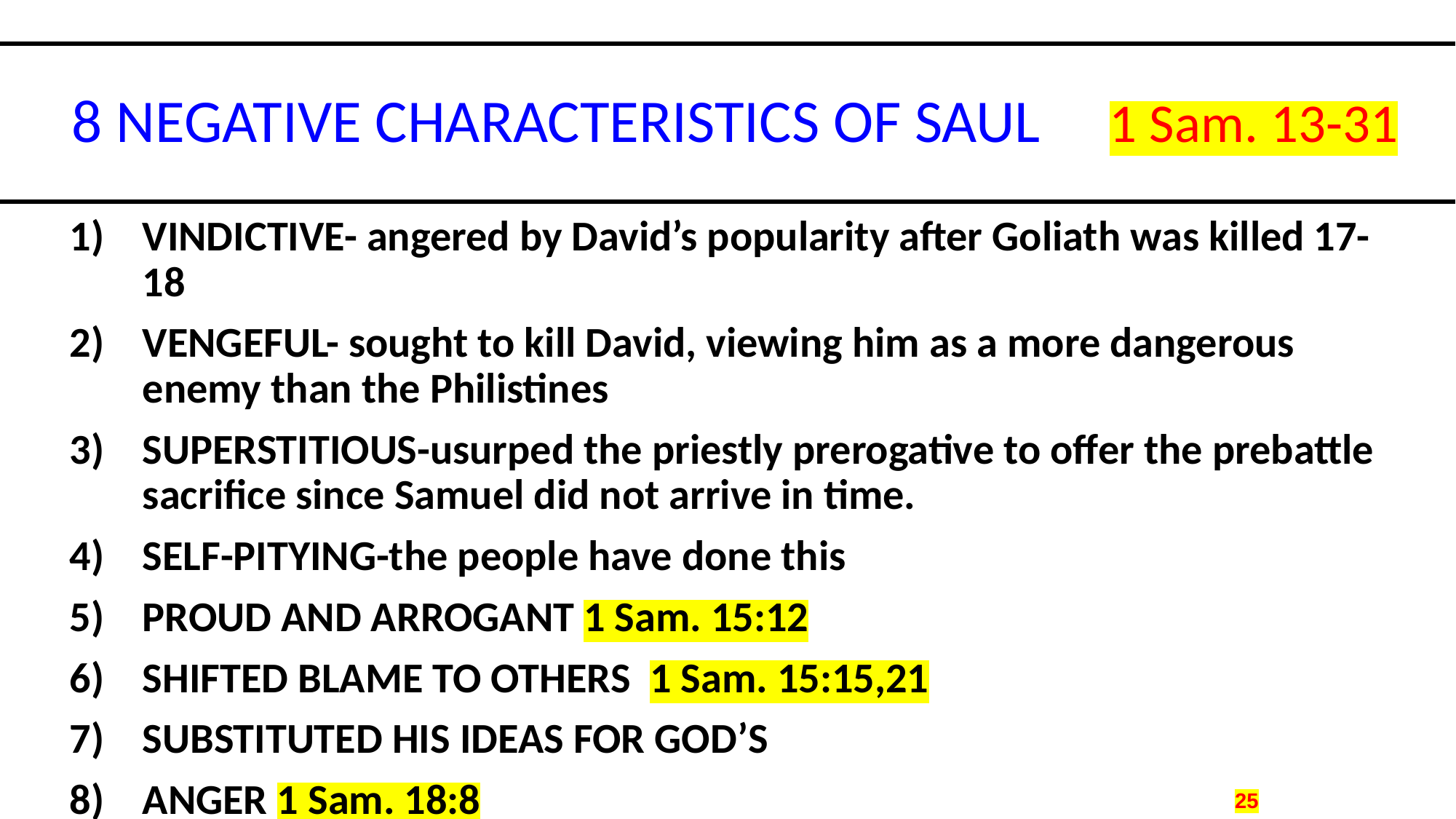

# 8 NEGATIVE CHARACTERISTICS OF SAUL     1 Sam. 13-31
VINDICTIVE- angered by David’s popularity after Goliath was killed 17-18
VENGEFUL- sought to kill David, viewing him as a more dangerous enemy than the Philistines
SUPERSTITIOUS-usurped the priestly prerogative to offer the prebattle sacrifice since Samuel did not arrive in time.
SELF-PITYING-the people have done this
PROUD AND ARROGANT 1 Sam. 15:12
SHIFTED BLAME TO OTHERS  1 Sam. 15:15,21
SUBSTITUTED HIS IDEAS FOR GOD’S
ANGER 1 Sam. 18:8
25